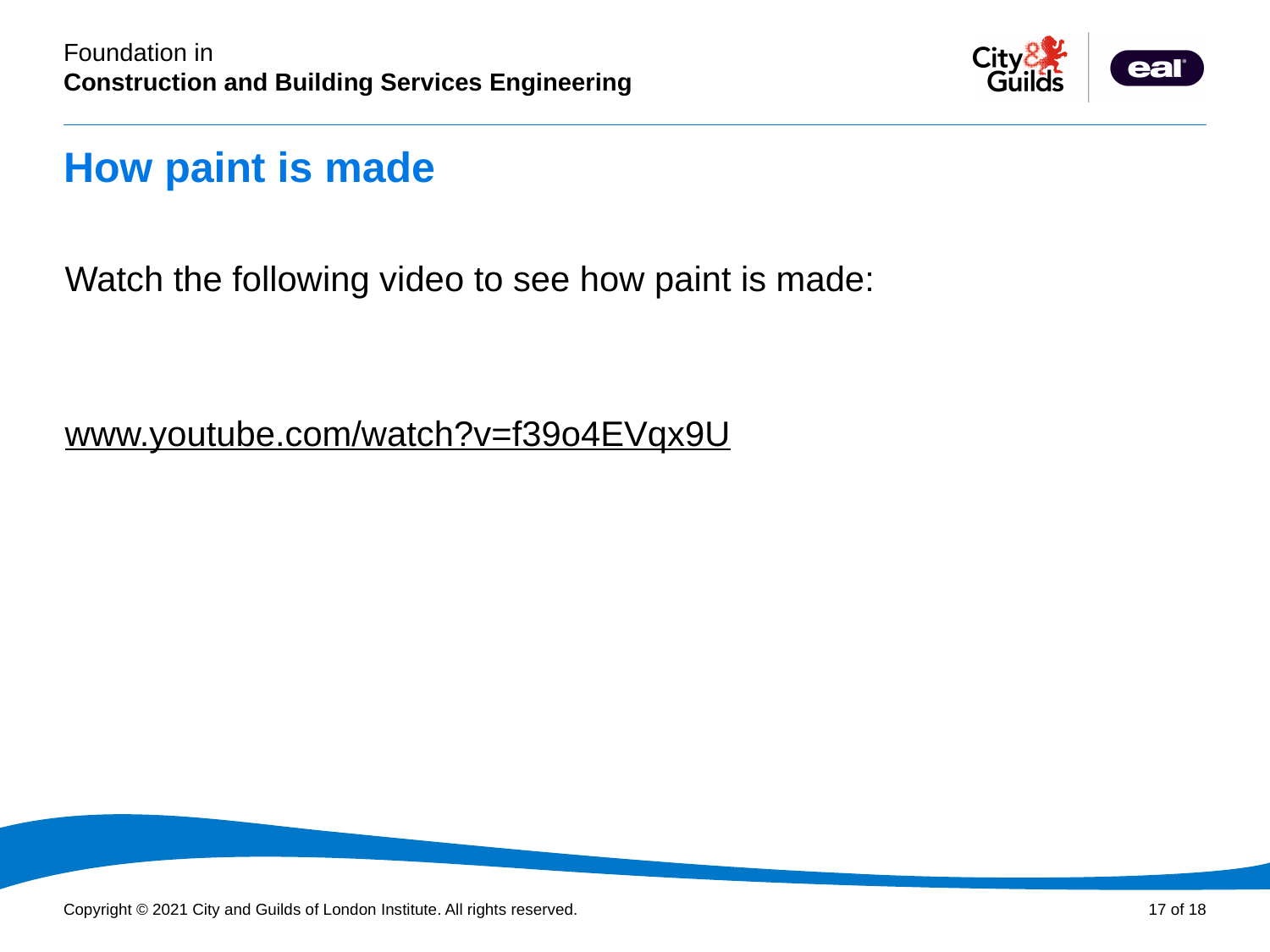

# How paint is made
Watch the following video to see how paint is made:

www.youtube.com/watch?v=f39o4EVqx9U